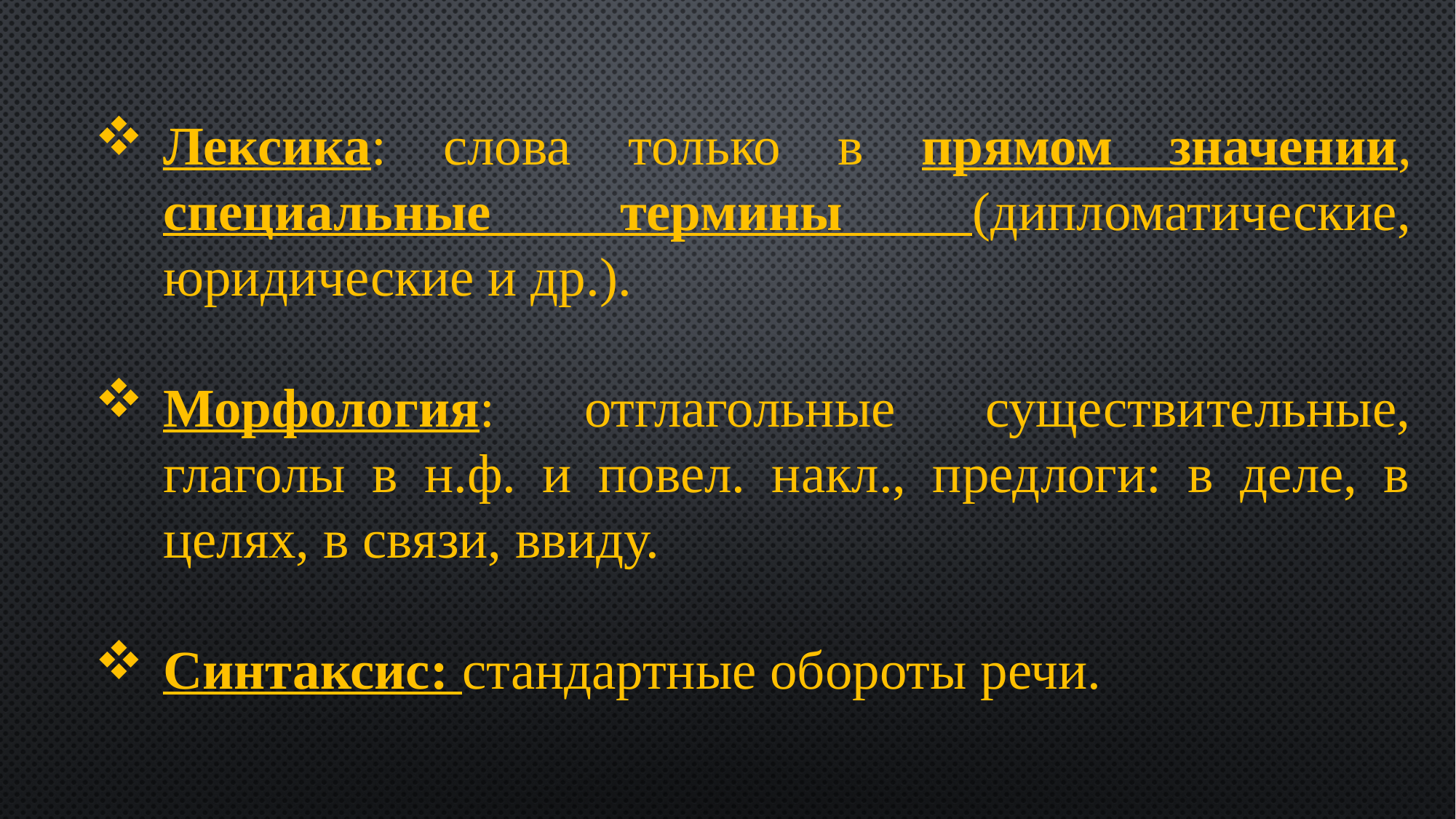

Лексика: слова только в прямом значении, специальные термины (дипломатические, юридические и др.).

Морфология: отглагольные существительные, глаголы в н.ф. и повел. накл., предлоги: в деле, в целях, в связи, ввиду.

Синтаксис: стандартные обороты речи.